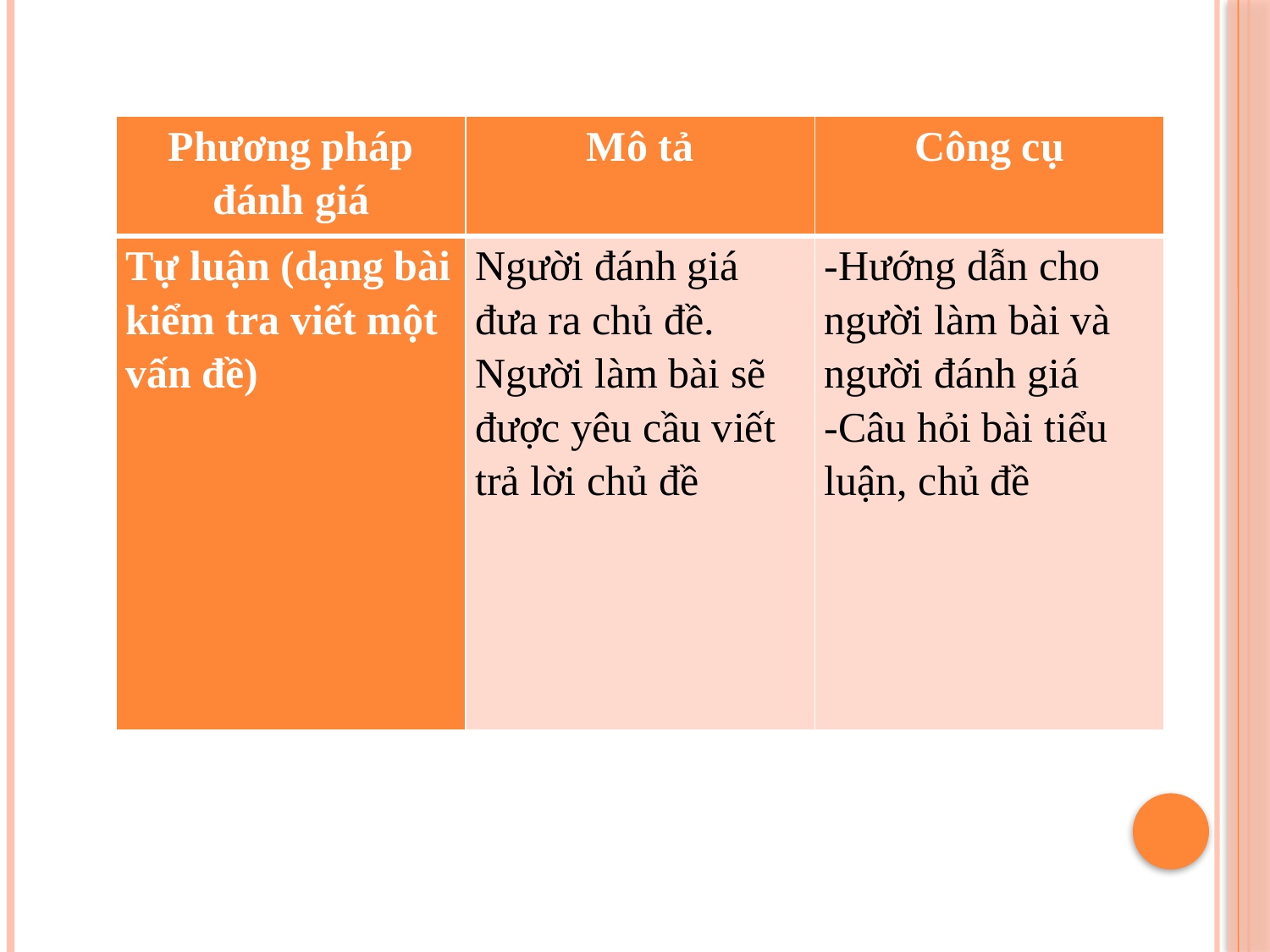

| Phương pháp đánh giá | Mô tả | Công cụ |
| --- | --- | --- |
| Tự luận (dạng bài kiểm tra viết một vấn đề) | Người đánh giá đưa ra chủ đề. Người làm bài sẽ được yêu cầu viết trả lời chủ đề | -Hướng dẫn cho người làm bài và người đánh giá -Câu hỏi bài tiểu luận, chủ đề |